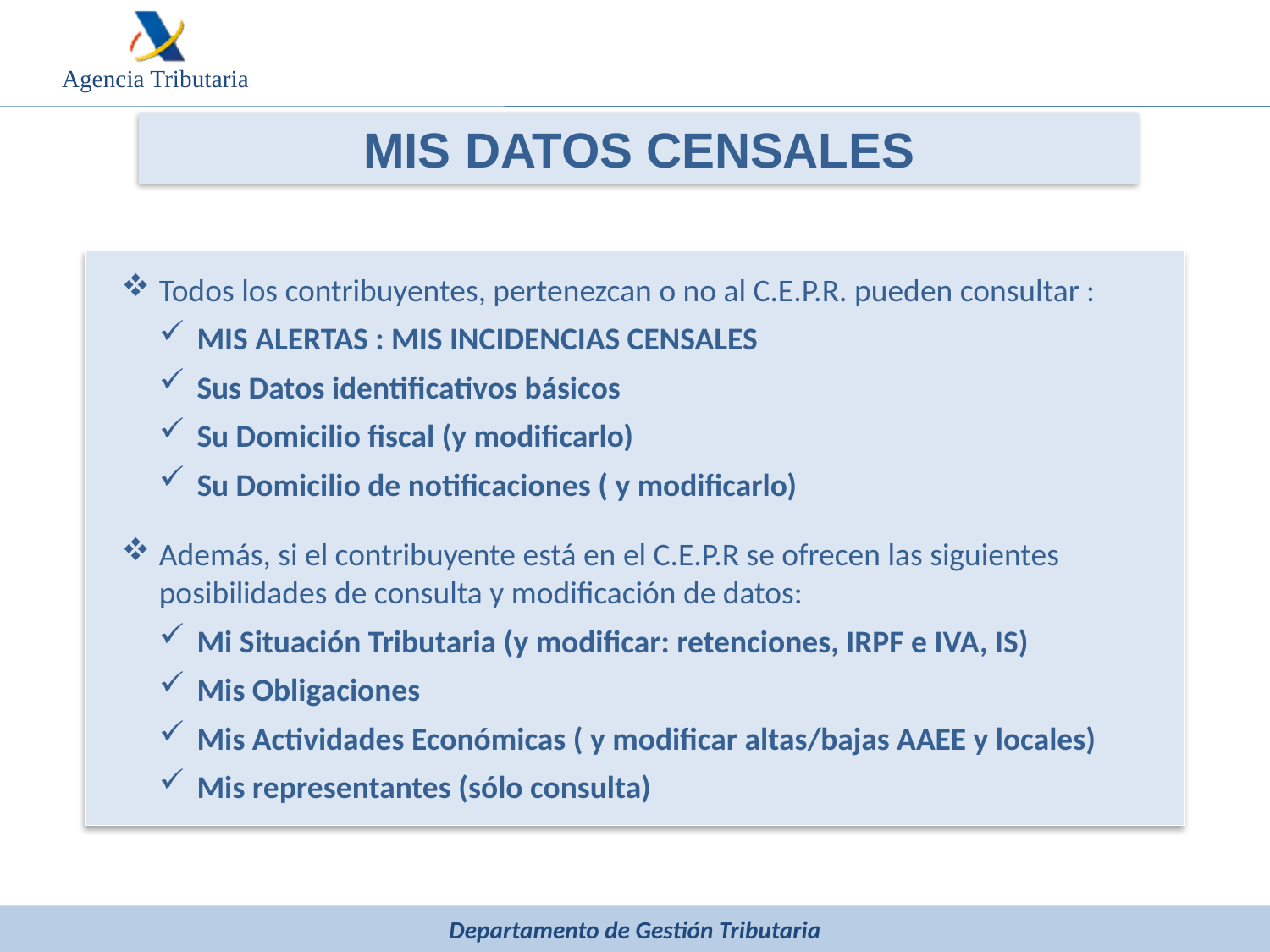

MIS DATOS CENSALES

Todos los contribuyentes, pertenezcan o no al C.E.P.R. pueden consultar :
MIS ALERTAS : MIS INCIDENCIAS CENSALES
Sus Datos identificativos básicos
Su Domicilio fiscal (y modificarlo)
Su Domicilio de notificaciones ( y modificarlo)
Además, si el contribuyente está en el C.E.P.R se ofrecen las siguientes posibilidades de consulta y modificación de datos:
Mi Situación Tributaria (y modificar: retenciones, IRPF e IVA, IS)
Mis Obligaciones
Mis Actividades Económicas ( y modificar altas/bajas AAEE y locales)
Mis representantes (sólo consulta)